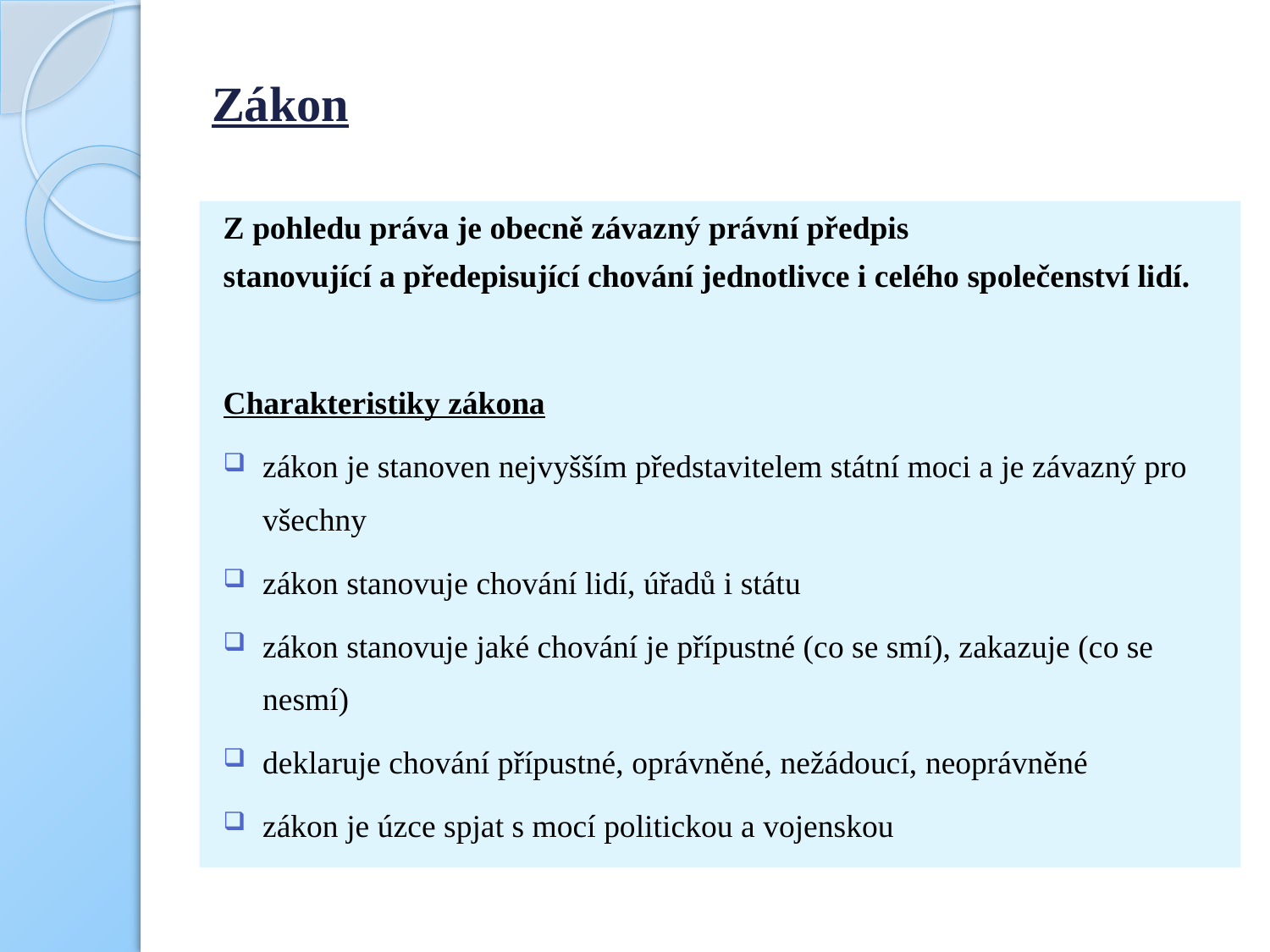

# Zákon
Z pohledu práva je obecně závazný právní předpis
stanovující a předepisující chování jednotlivce i celého společenství lidí.

Charakteristiky zákona
zákon je stanoven nejvyšším představitelem státní moci a je závazný pro všechny
zákon stanovuje chování lidí, úřadů i státu
zákon stanovuje jaké chování je přípustné (co se smí), zakazuje (co se nesmí)
deklaruje chování přípustné, oprávněné, nežádoucí, neoprávněné
zákon je úzce spjat s mocí politickou a vojenskou